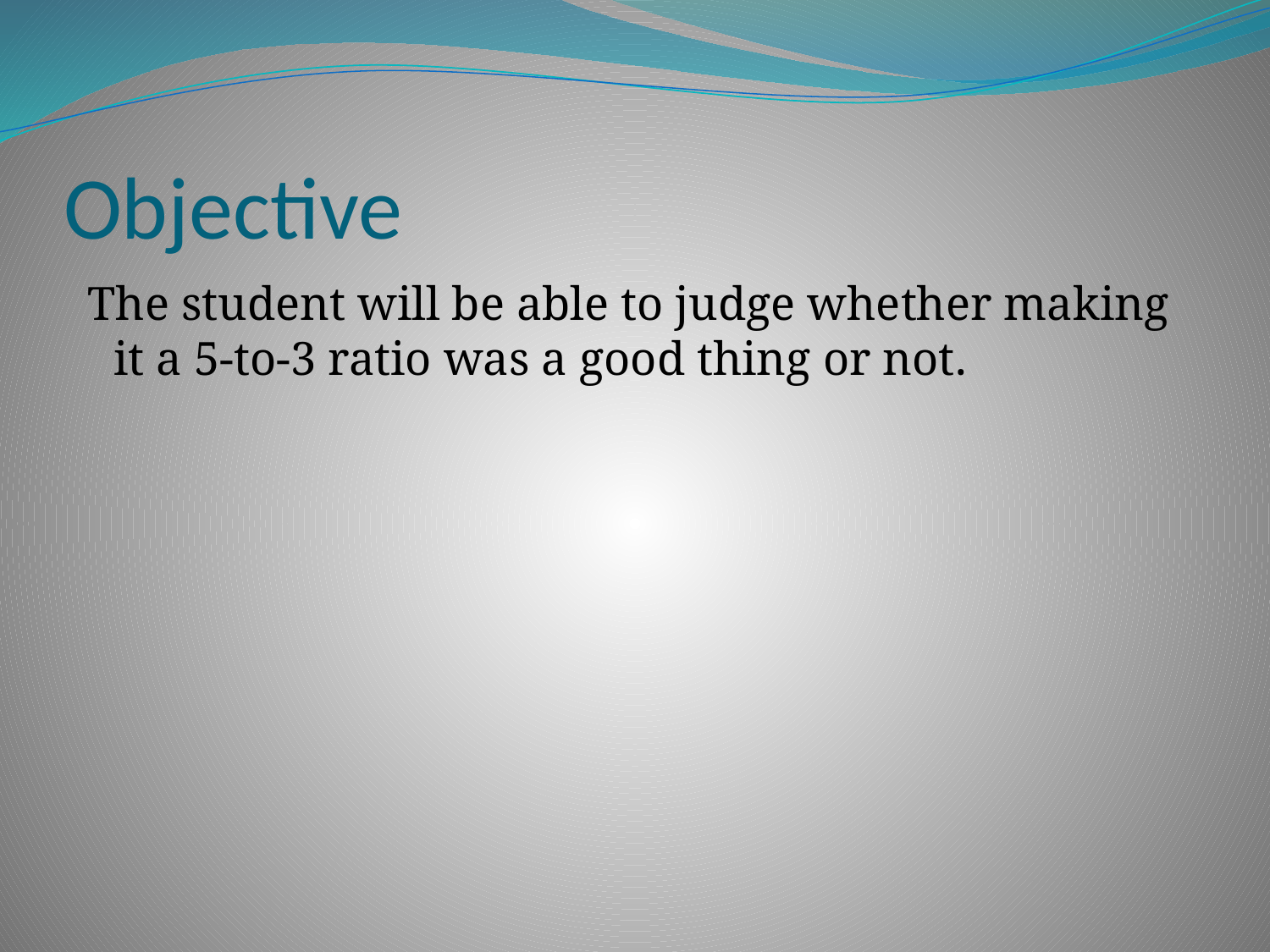

# Objective
 The student will be able to judge whether making it a 5-to-3 ratio was a good thing or not.